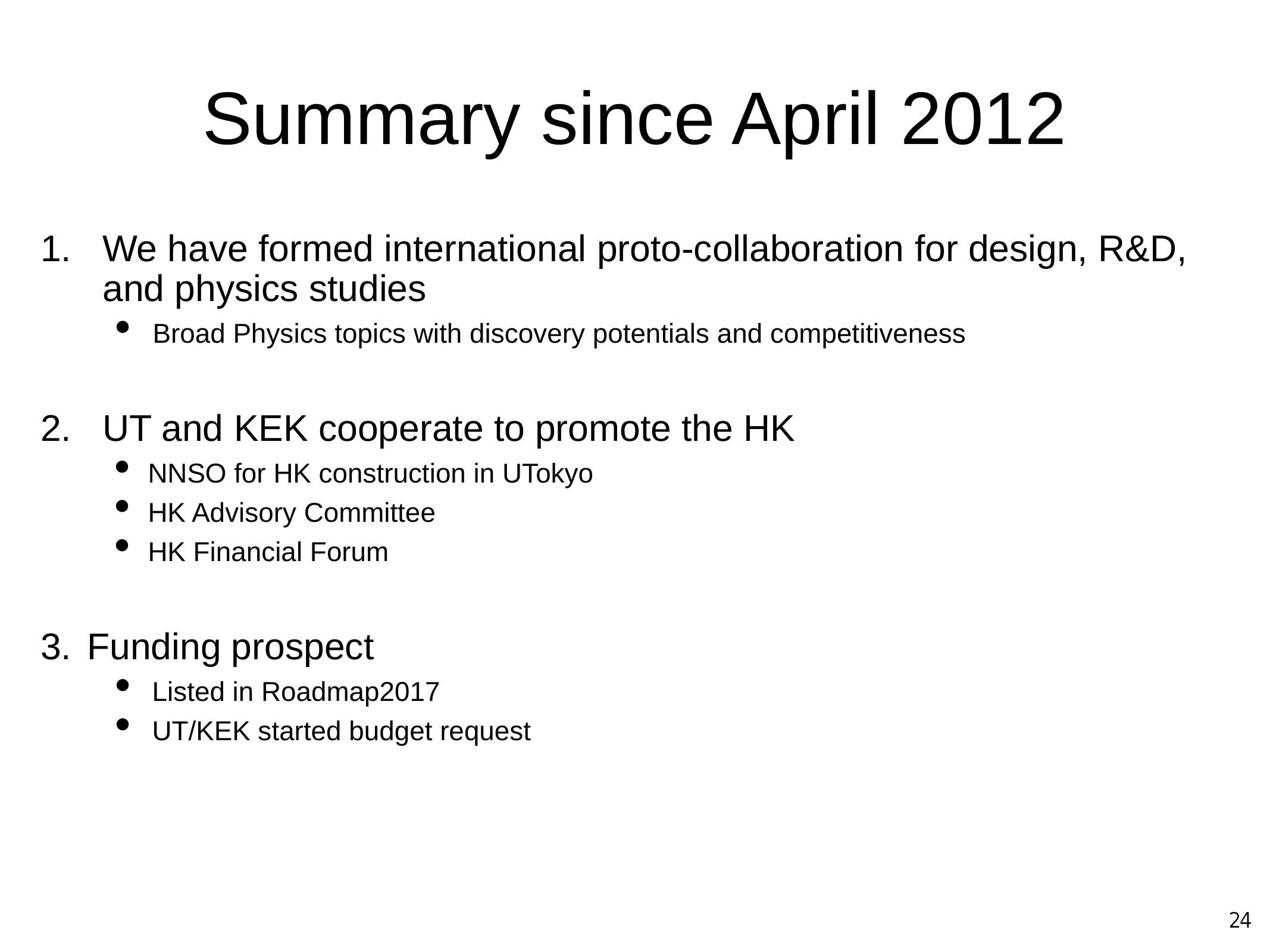

# Summary since April 2012
We have formed international proto-collaboration for design, R&D, and physics studies
 Broad Physics topics with discovery potentials and competitiveness

UT and KEK cooperate to promote the HK
NNSO for HK construction in UTokyo
HK Advisory Committee
HK Financial Forum

Funding prospect
Listed in Roadmap2017
UT/KEK started budget request
24